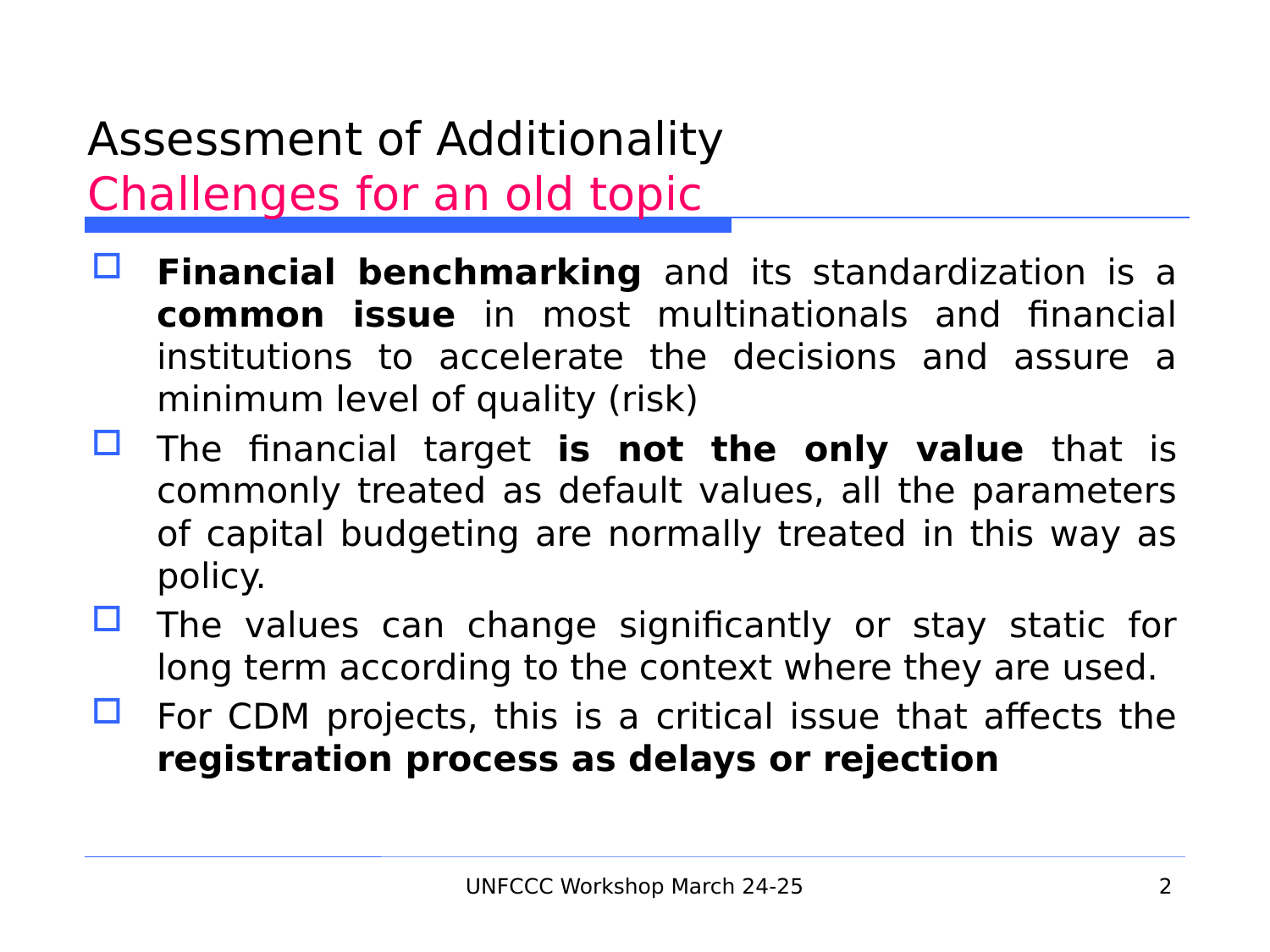

# Assessment of Additionality Challenges for an old topic
Financial benchmarking and its standardization is a common issue in most multinationals and financial institutions to accelerate the decisions and assure a minimum level of quality (risk)
The financial target is not the only value that is commonly treated as default values, all the parameters of capital budgeting are normally treated in this way as policy.
The values can change significantly or stay static for long term according to the context where they are used.
For CDM projects, this is a critical issue that affects the registration process as delays or rejection
UNFCCC Workshop March 24-25
2